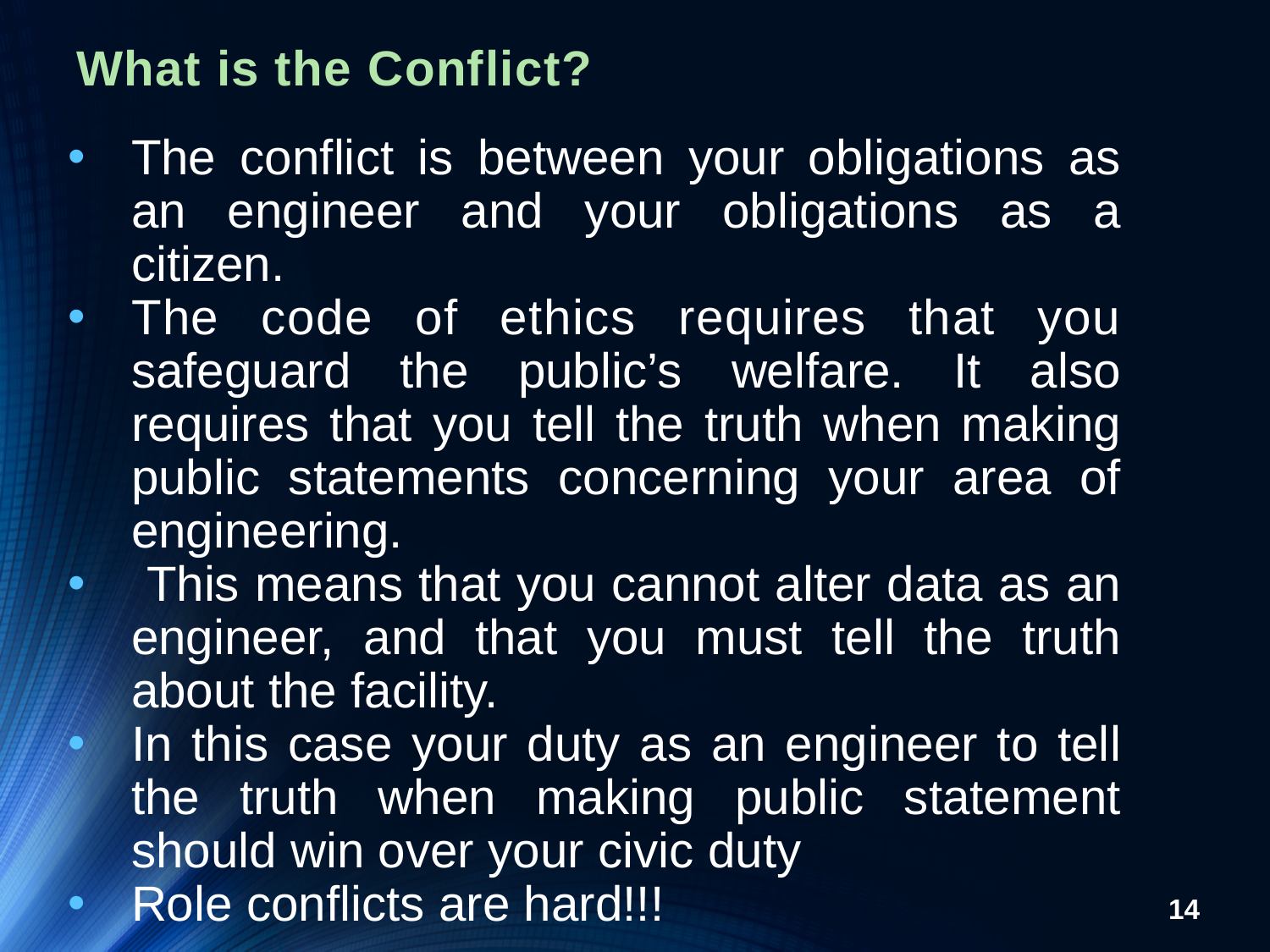

# What is the Conflict?
The conflict is between your obligations as an engineer and your obligations as a citizen.
The code of ethics requires that you safeguard the public’s welfare. It also requires that you tell the truth when making public statements concerning your area of engineering.
 This means that you cannot alter data as an engineer, and that you must tell the truth about the facility.
In this case your duty as an engineer to tell the truth when making public statement should win over your civic duty
Role conflicts are hard!!!

14